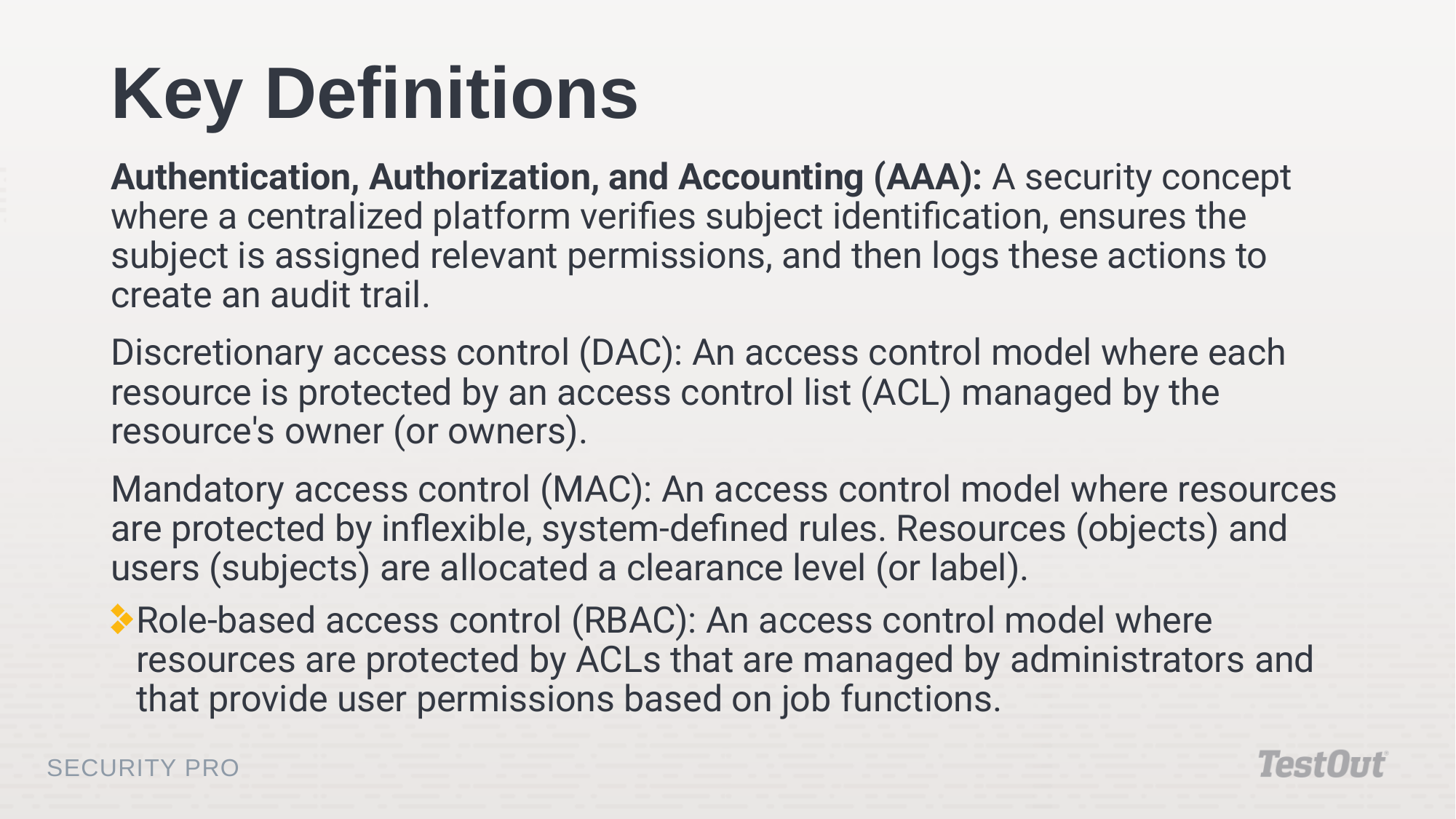

# Key Definitions
Authentication, Authorization, and Accounting (AAA): A security concept where a centralized platform verifies subject identification, ensures the subject is assigned relevant permissions, and then logs these actions to create an audit trail.
Discretionary access control (DAC): An access control model where each resource is protected by an access control list (ACL) managed by the resource's owner (or owners).
Mandatory access control (MAC): An access control model where resources are protected by inflexible, system-defined rules. Resources (objects) and users (subjects) are allocated a clearance level (or label).
Role-based access control (RBAC): An access control model where resources are protected by ACLs that are managed by administrators and that provide user permissions based on job functions.
Security Pro